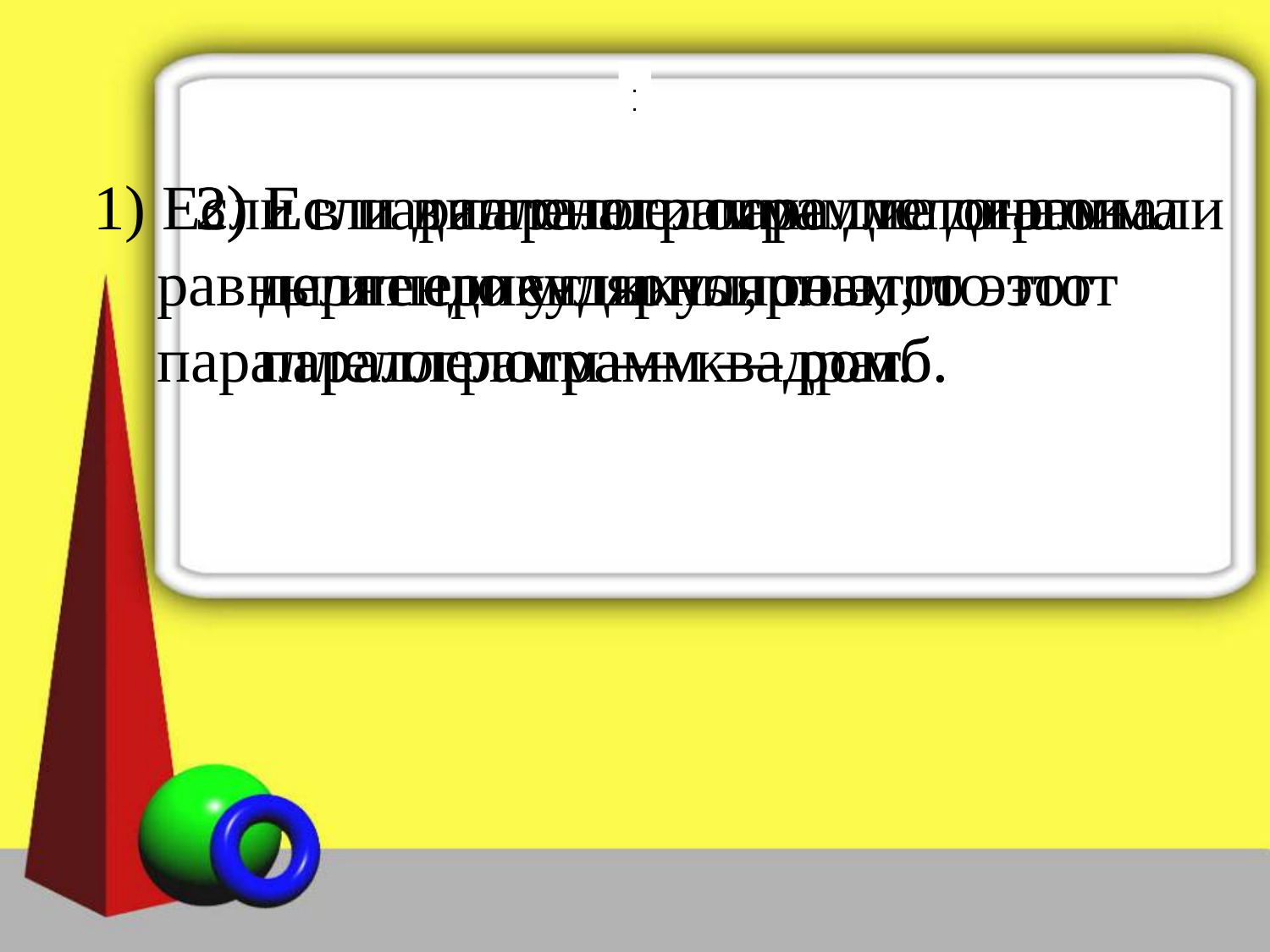

.
.
3) Если в параллелограмме диагонали
    перпендикулярны, то этот
    параллелограмм — ромб.
1) Если в параллелограмме диагонали
    равны и перпендикулярны, то этот
    параллелограмм — квадрат.
2) Если диагонали параллелограмма
    делят его углы пополам, то этот
    параллелограмм — ромб.